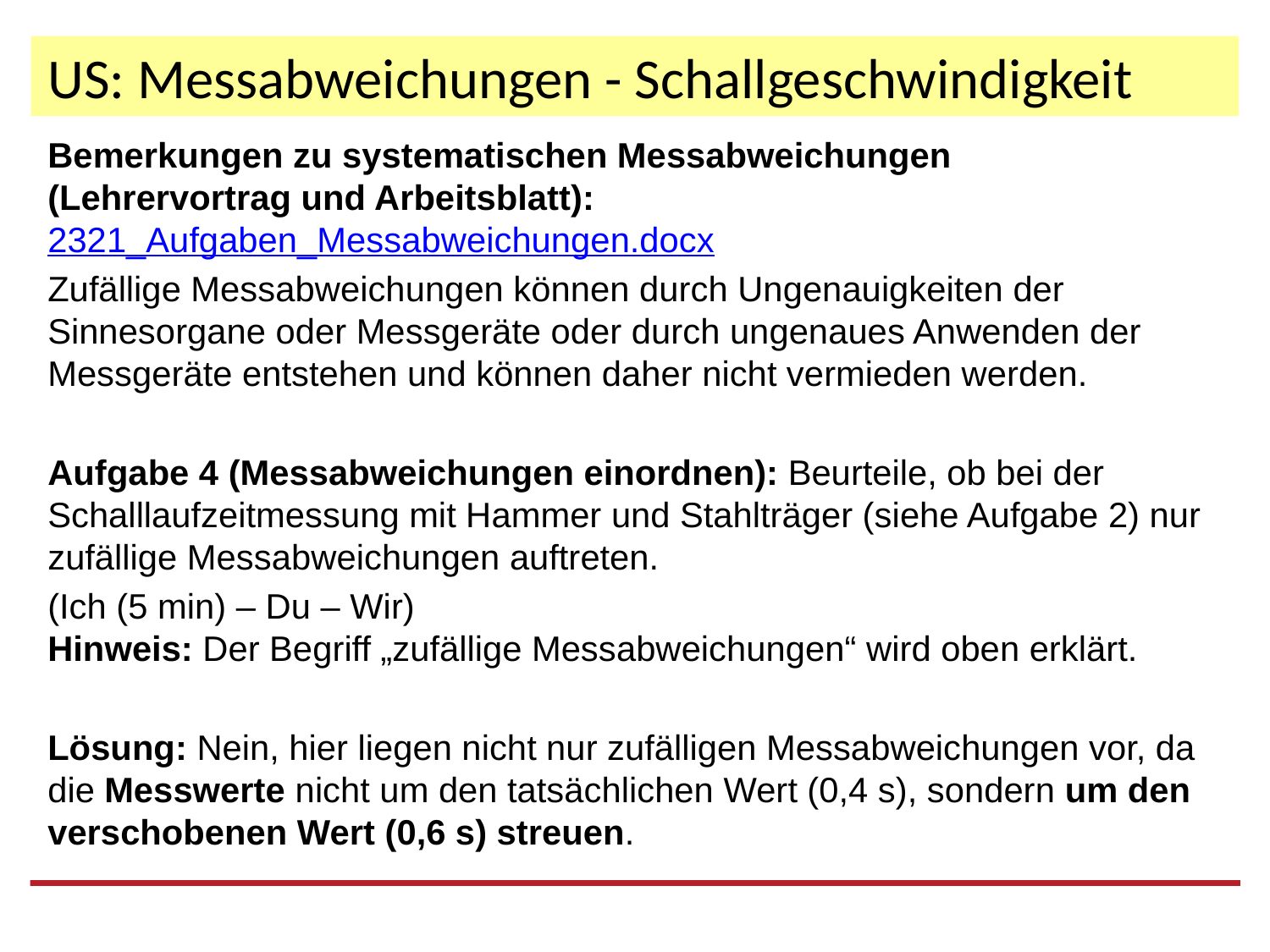

# US: Messabweichungen - Schallgeschwindigkeit
Bemerkungen zu systematischen Messabweichungen
(Lehrervortrag und Arbeitsblatt): 2321_Aufgaben_Messabweichungen.docx
Zufällige Messabweichungen können durch Ungenauigkeiten der Sinnesorgane oder Messgeräte oder durch ungenaues Anwenden der Messgeräte entstehen und können daher nicht vermieden werden.

Aufgabe 4 (Messabweichungen einordnen): Beurteile, ob bei der Schalllaufzeitmessung mit Hammer und Stahlträger (siehe Aufgabe 2) nur zufällige Messabweichungen auftreten.
(Ich (5 min) – Du – Wir)
Hinweis: Der Begriff „zufällige Messabweichungen“ wird oben erklärt.

Lösung: Nein, hier liegen nicht nur zufälligen Messabweichungen vor, da die Messwerte nicht um den tatsächlichen Wert (0,4 s), sondern um den verschobenen Wert (0,6 s) streuen.